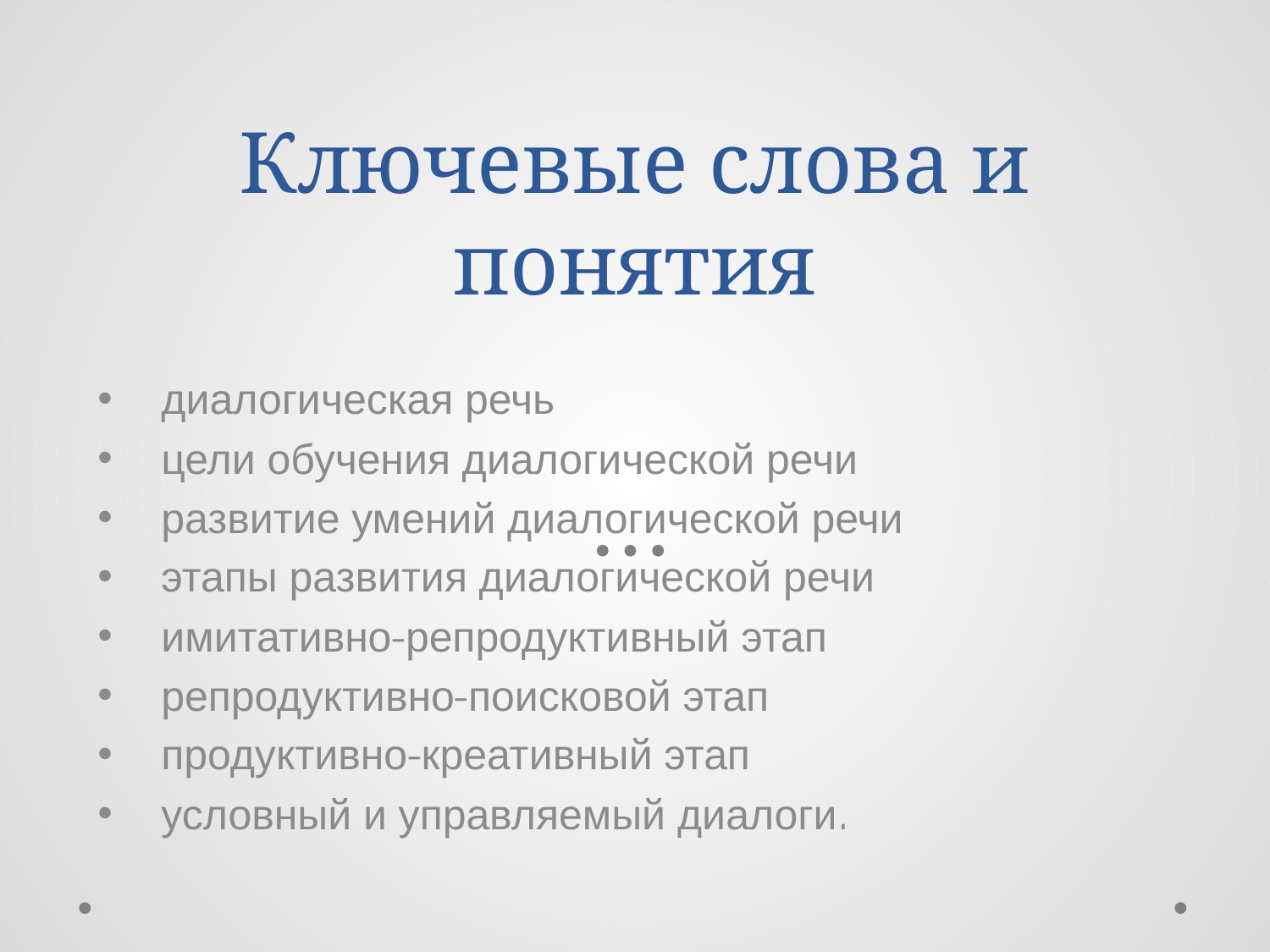

# Ключевые слова и понятия
диалогическая речь
цели обучения диалогической речи
развитие умений диалогической речи
этапы развития диалогической речи
имитативно-репродуктивный этап
репродуктивно-поисковой этап
продуктивно-креативный этап
условный и управляемый диалоги.